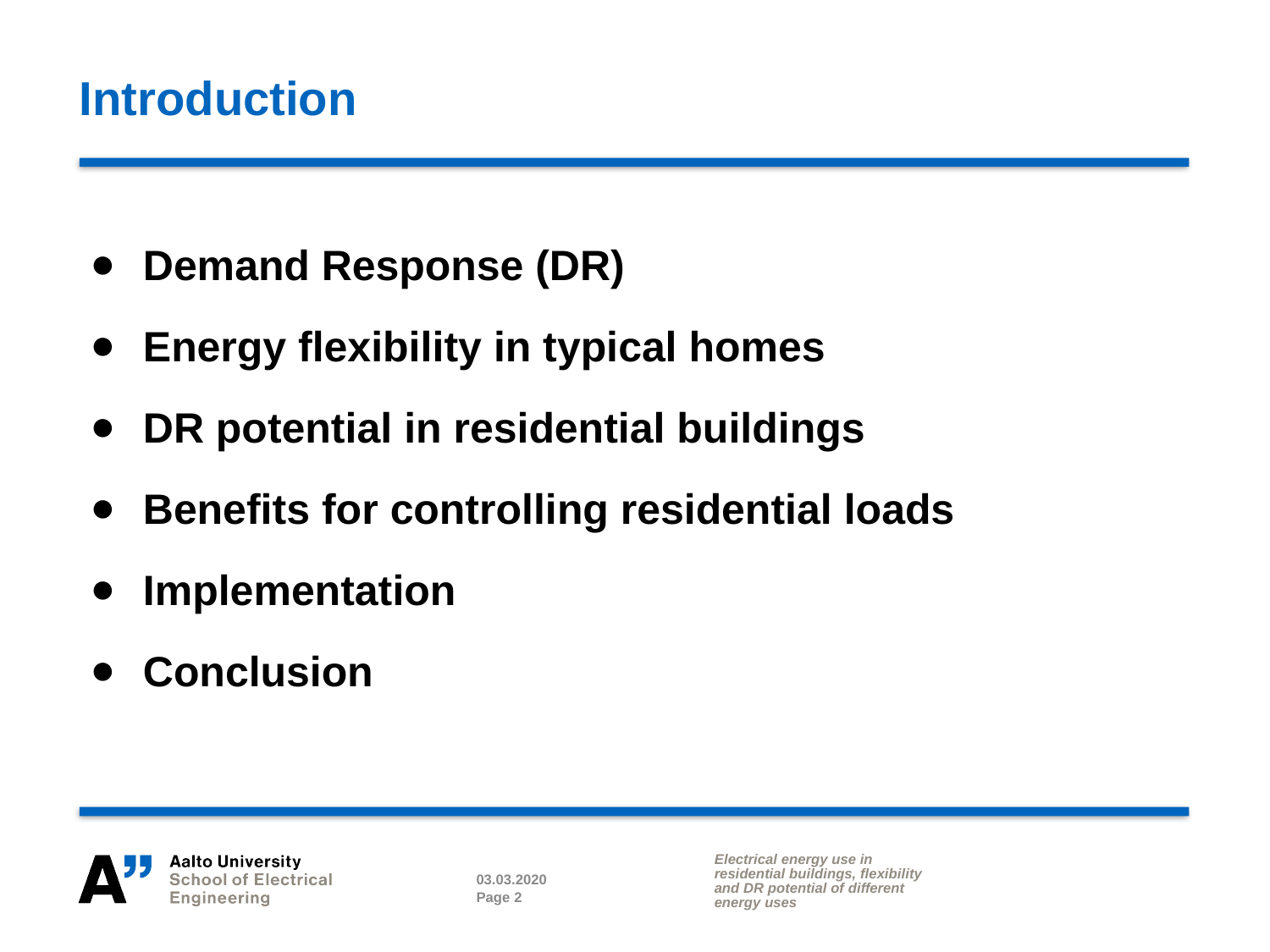

# Introduction
Demand Response (DR)
Energy flexibility in typical homes
DR potential in residential buildings
Benefits for controlling residential loads
Implementation
Conclusion
Electrical energy use in residential buildings, flexibility and DR potential of different energy uses

03.03.2020
Page 2